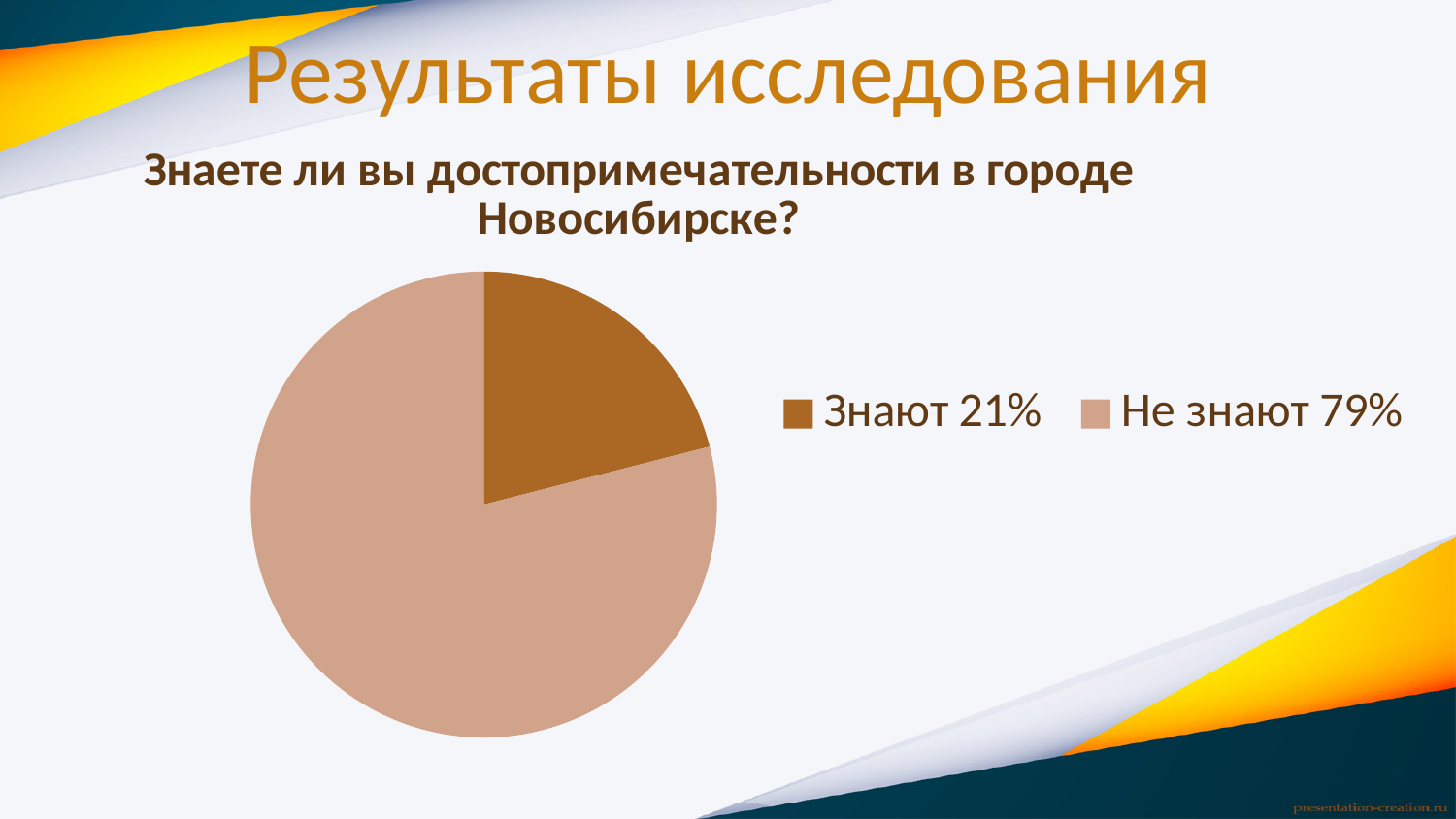

# Результаты исследования

### Chart: Знаете ли вы достопримечательности в городе Новосибирске?

| Category | КАКИЕ |  |
|---|---|---|
| Знают 21% | 0.2100000000000001 | None |
| Не знают 79% | 0.79 | None |